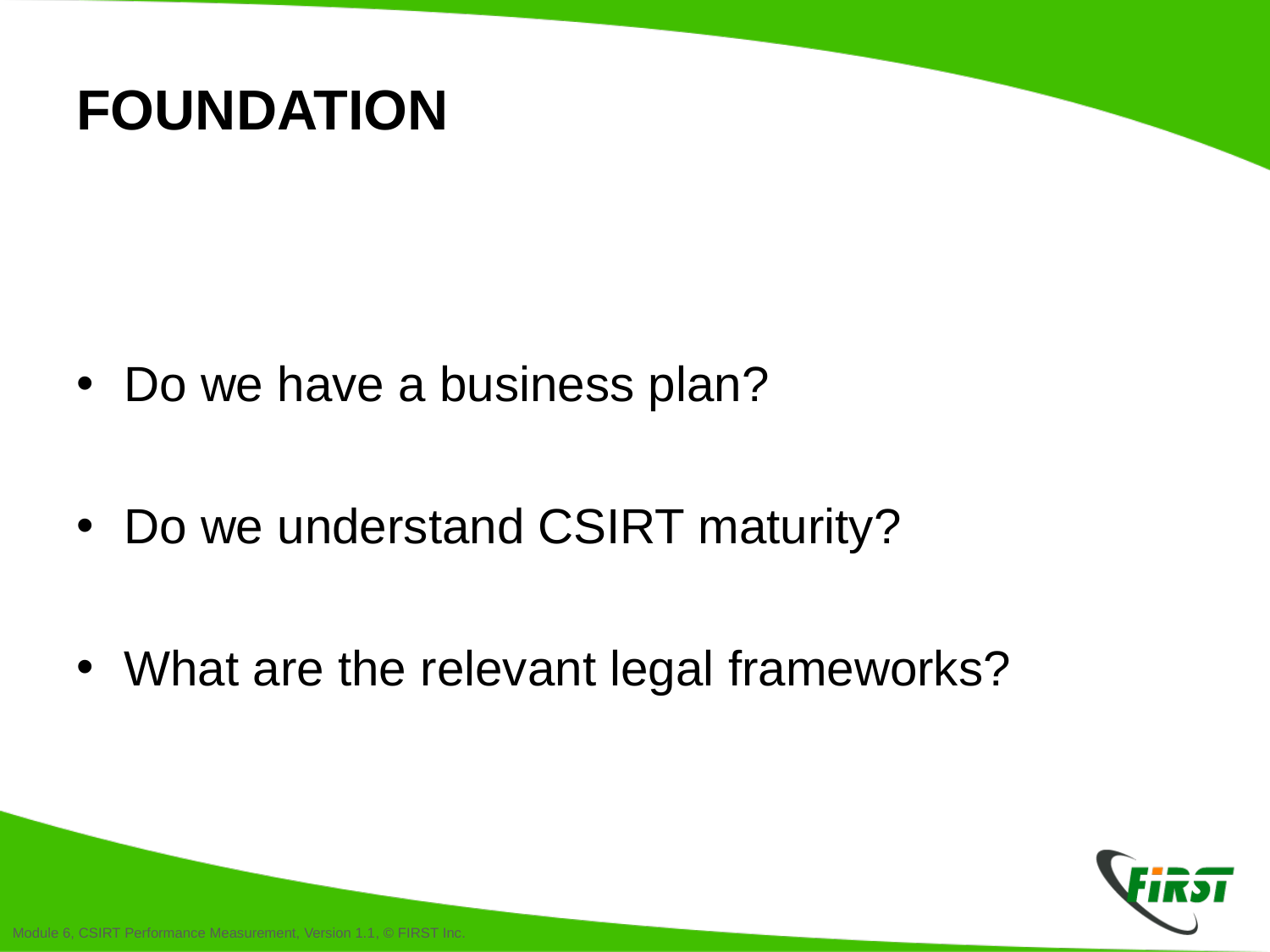

# FOUNDATION

Do we have a business plan?

Do we understand CSIRT maturity?

What are the relevant legal frameworks?